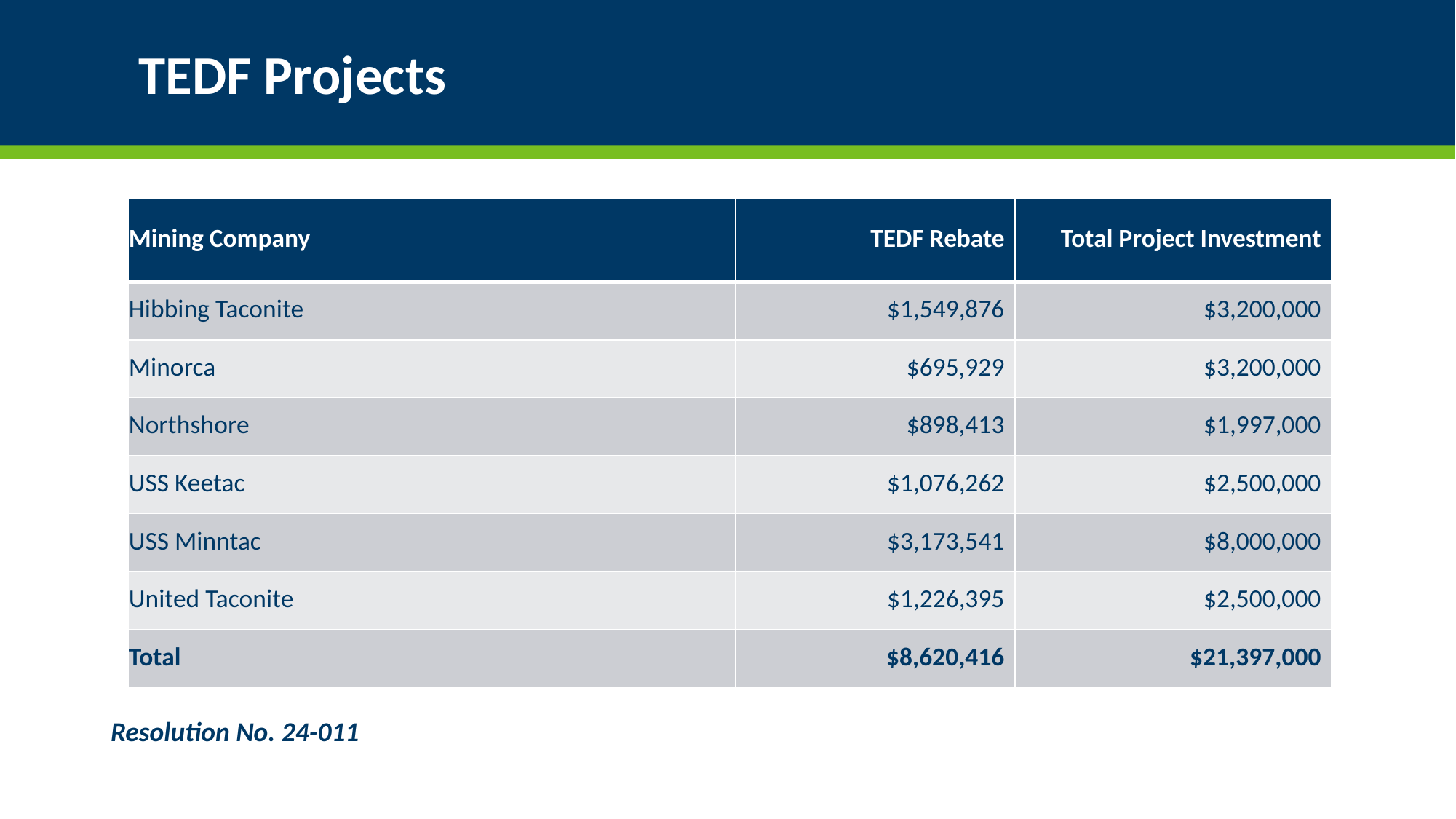

# TEDF Projects
| Mining Company | TEDF Rebate | Total Project Investment |
| --- | --- | --- |
| Hibbing Taconite | $1,549,876 | $3,200,000 |
| Minorca | $695,929 | $3,200,000 |
| Northshore | $898,413 | $1,997,000 |
| USS Keetac | $1,076,262 | $2,500,000 |
| USS Minntac | $3,173,541 | $8,000,000 |
| United Taconite | $1,226,395 | $2,500,000 |
| Total | $8,620,416 | $21,397,000 |
Resolution No. 24-011